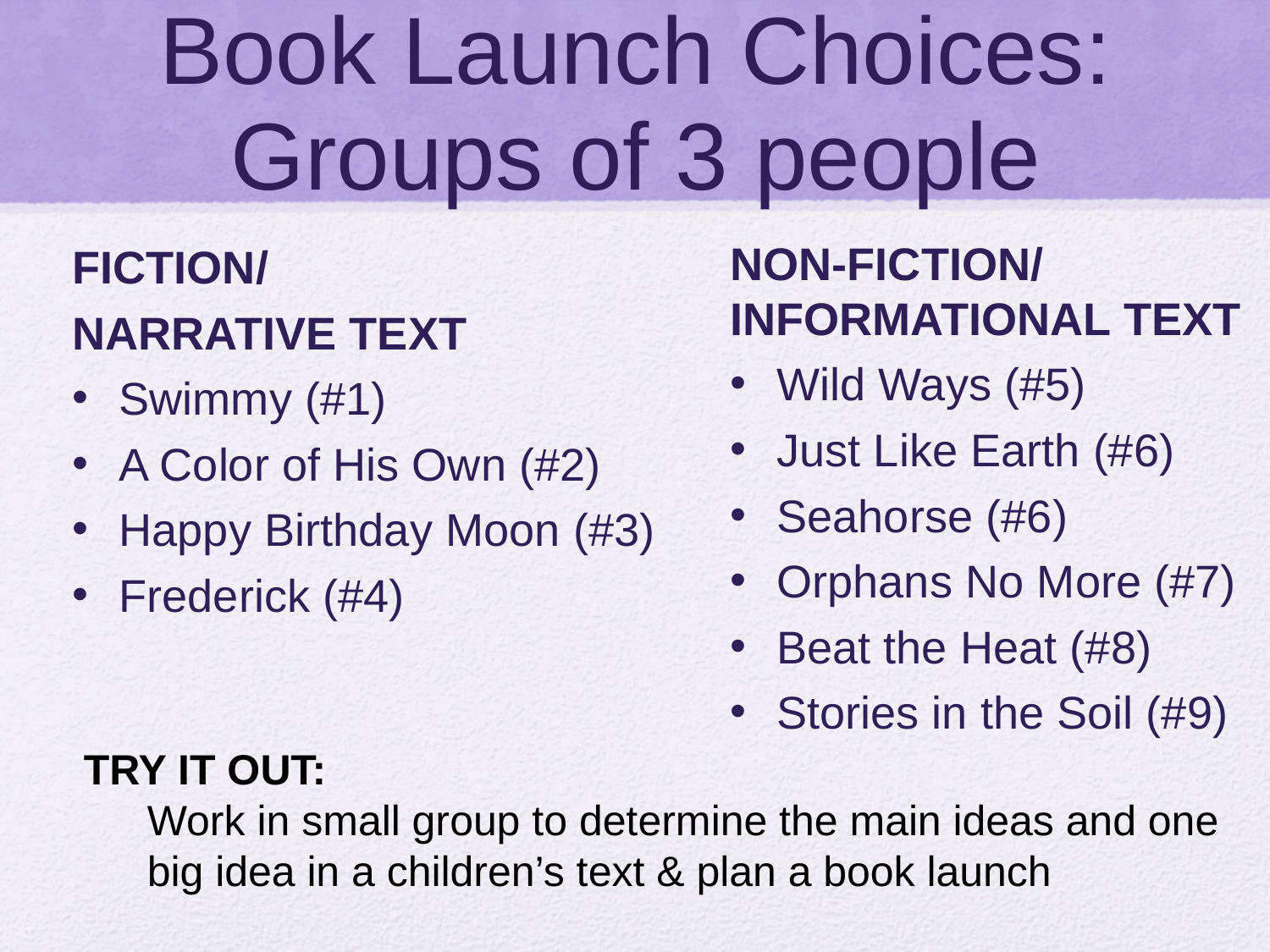

# Book Launch Choices: Groups of 3 people
NON-FICTION/INFORMATIONAL TEXT
Wild Ways (#5)
Just Like Earth (#6)
Seahorse (#6)
Orphans No More (#7)
Beat the Heat (#8)
Stories in the Soil (#9)
FICTION/
NARRATIVE TEXT
Swimmy (#1)
A Color of His Own (#2)
Happy Birthday Moon (#3)
Frederick (#4)

TRY IT OUT:
Work in small group to determine the main ideas and one big idea in a children’s text & plan a book launch